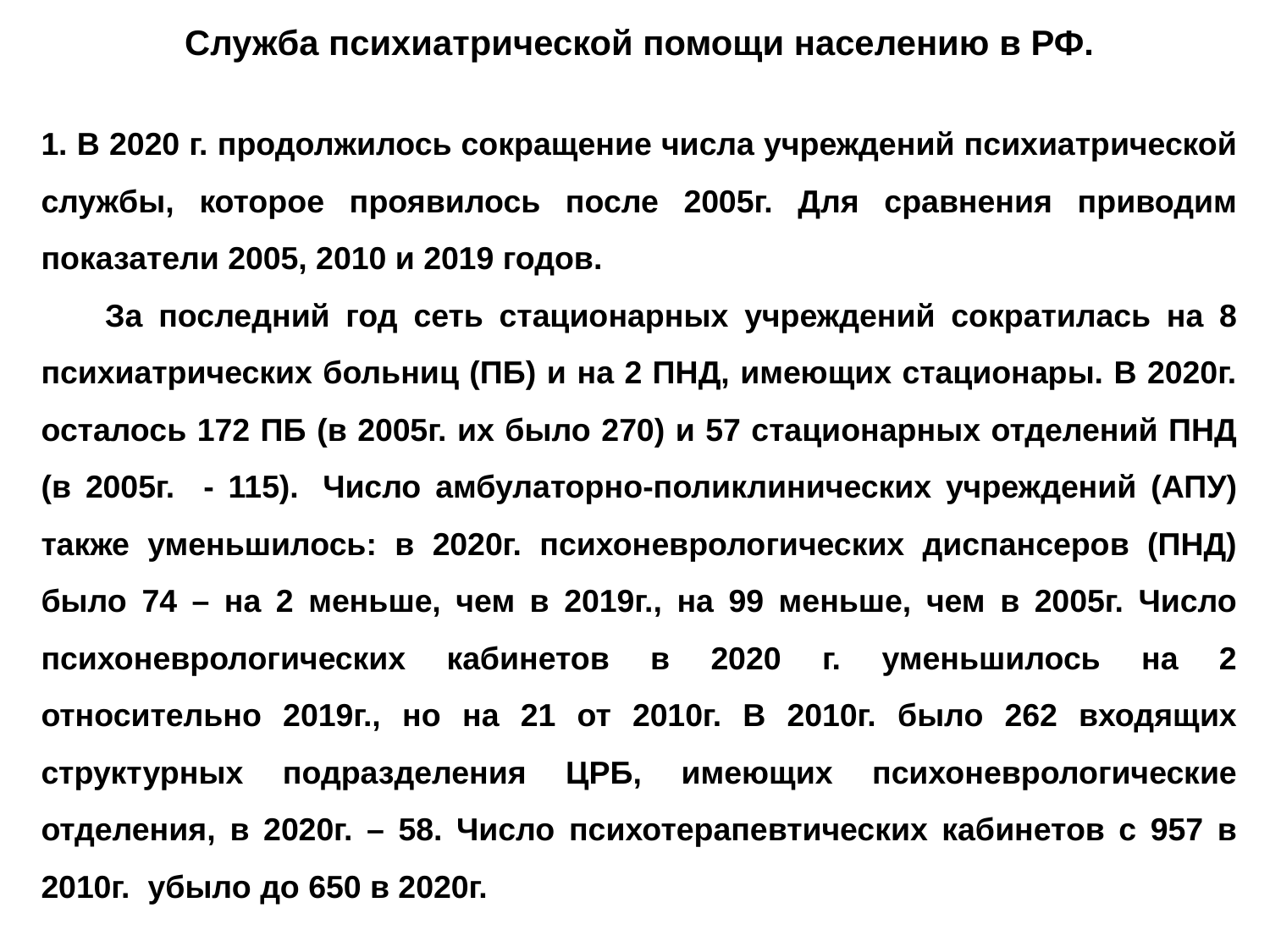

Служба психиатрической помощи населению в РФ.

1. В 2020 г. продолжилось сокращение числа учреждений психиатрической службы, которое проявилось после 2005г. Для сравнения приводим показатели 2005, 2010 и 2019 годов.
    За последний год сеть стационарных учреждений сократилась на 8 психиатрических больниц (ПБ) и на 2 ПНД, имеющих стационары. В 2020г. осталось 172 ПБ (в 2005г. их было 270) и 57 стационарных отделений ПНД (в 2005г.  - 115). 	Число амбулаторно-поликлинических учреждений (АПУ) также уменьшилось: в 2020г. психоневрологических диспансеров (ПНД) было 74 – на 2 меньше, чем в 2019г., на 99 меньше, чем в 2005г. Число психоневрологических кабинетов в 2020 г. уменьшилось на 2 относительно 2019г., но на 21 от 2010г. В 2010г. было 262 входящих структурных подразделения ЦРБ, имеющих психоневрологические отделения, в 2020г. – 58. Число психотерапевтических кабинетов с 957 в 2010г.  убыло до 650 в 2020г.
3